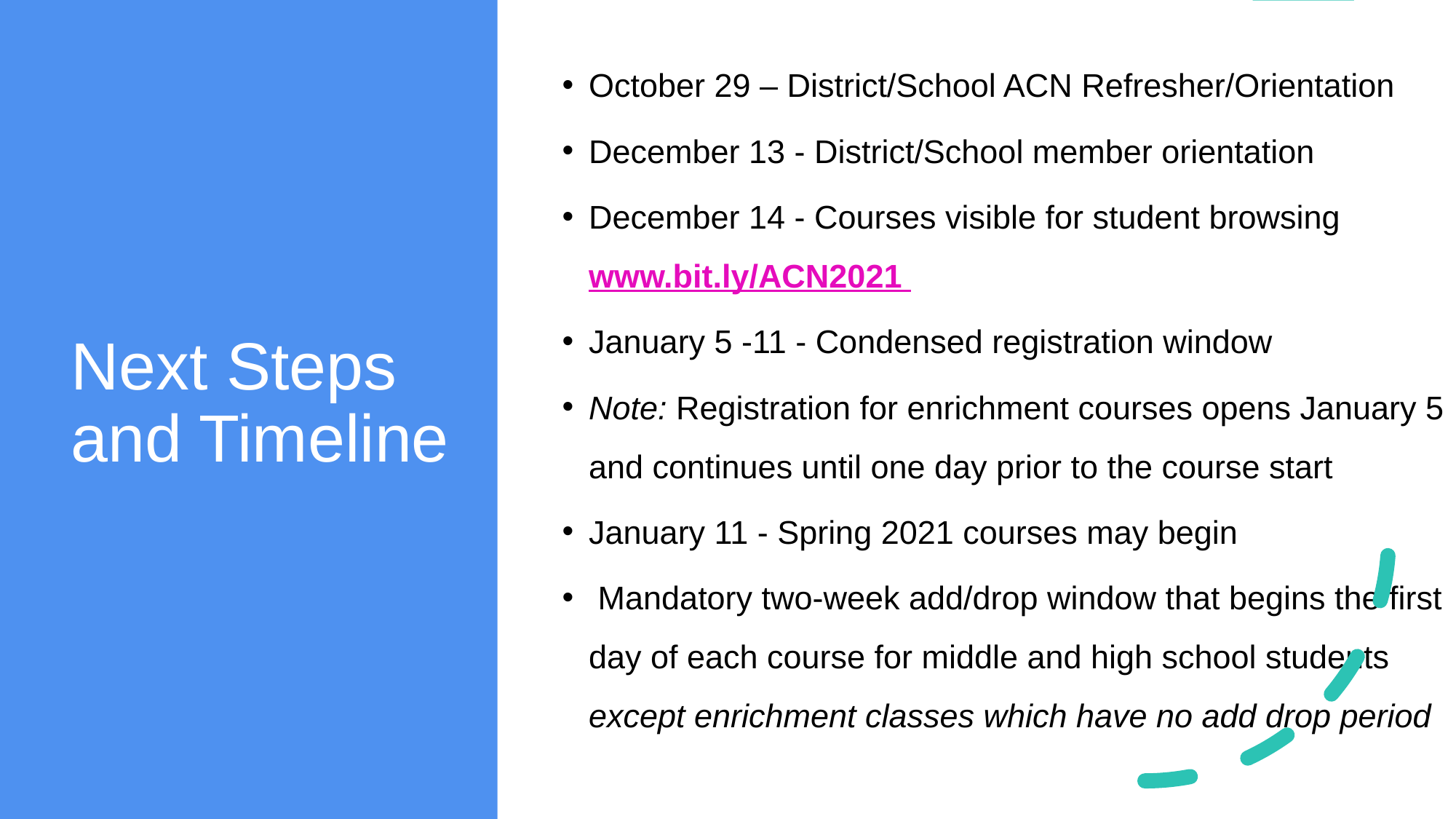

October 29 – District/School ACN Refresher/Orientation
December 13 - District/School member orientation
December 14 - Courses visible for student browsing www.bit.ly/ACN2021
January 5 -11 - Condensed registration window
Note: Registration for enrichment courses opens January 5 and continues until one day prior to the course start
January 11 - Spring 2021 courses may begin
 Mandatory two-week add/drop window that begins the first day of each course for middle and high school students except enrichment classes which have no add drop period

# Next Steps and Timeline

7